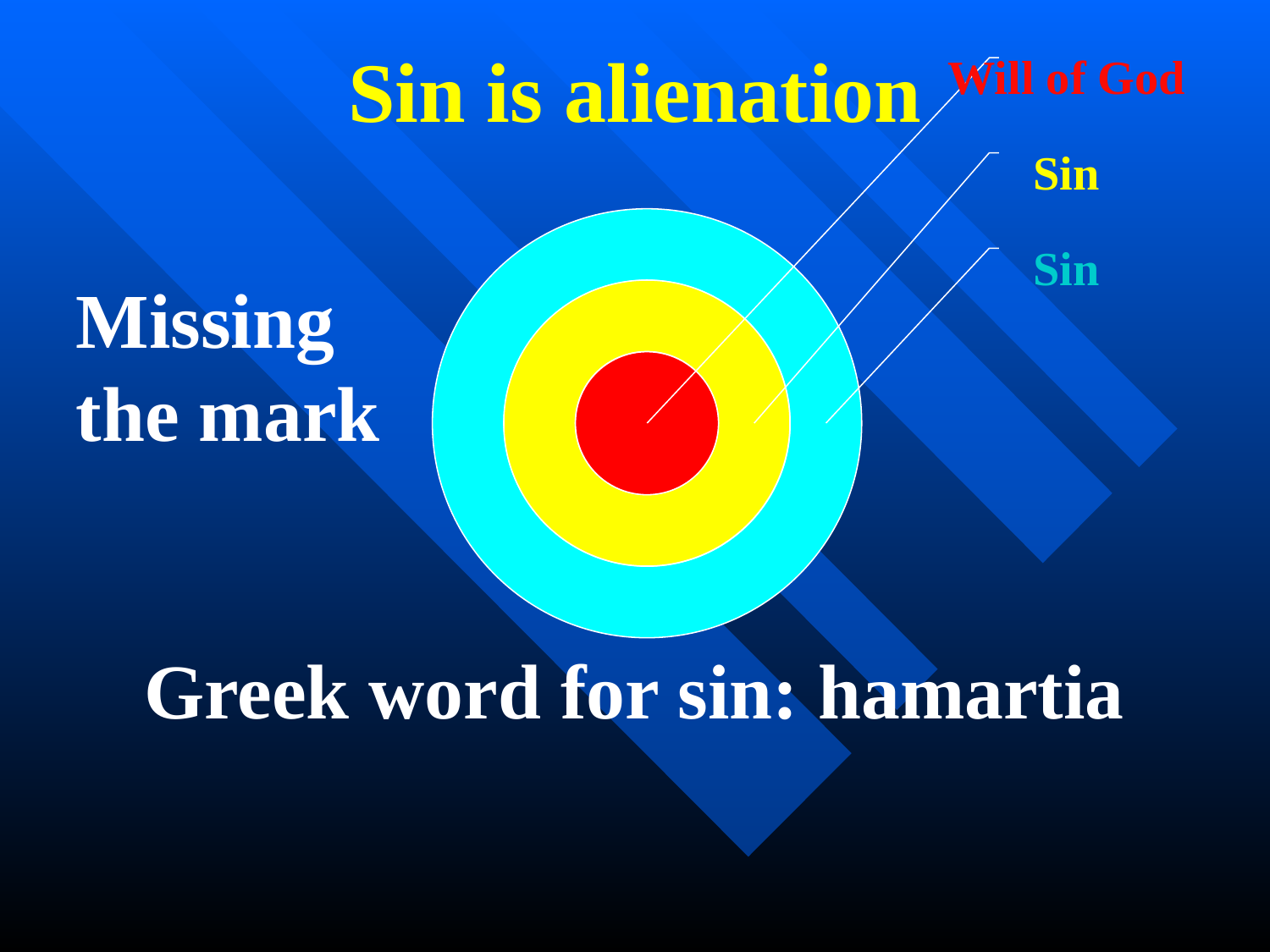

Sin is alienation
Will of God
Sin

Sin

Missing the mark
Greek word for sin: hamartia